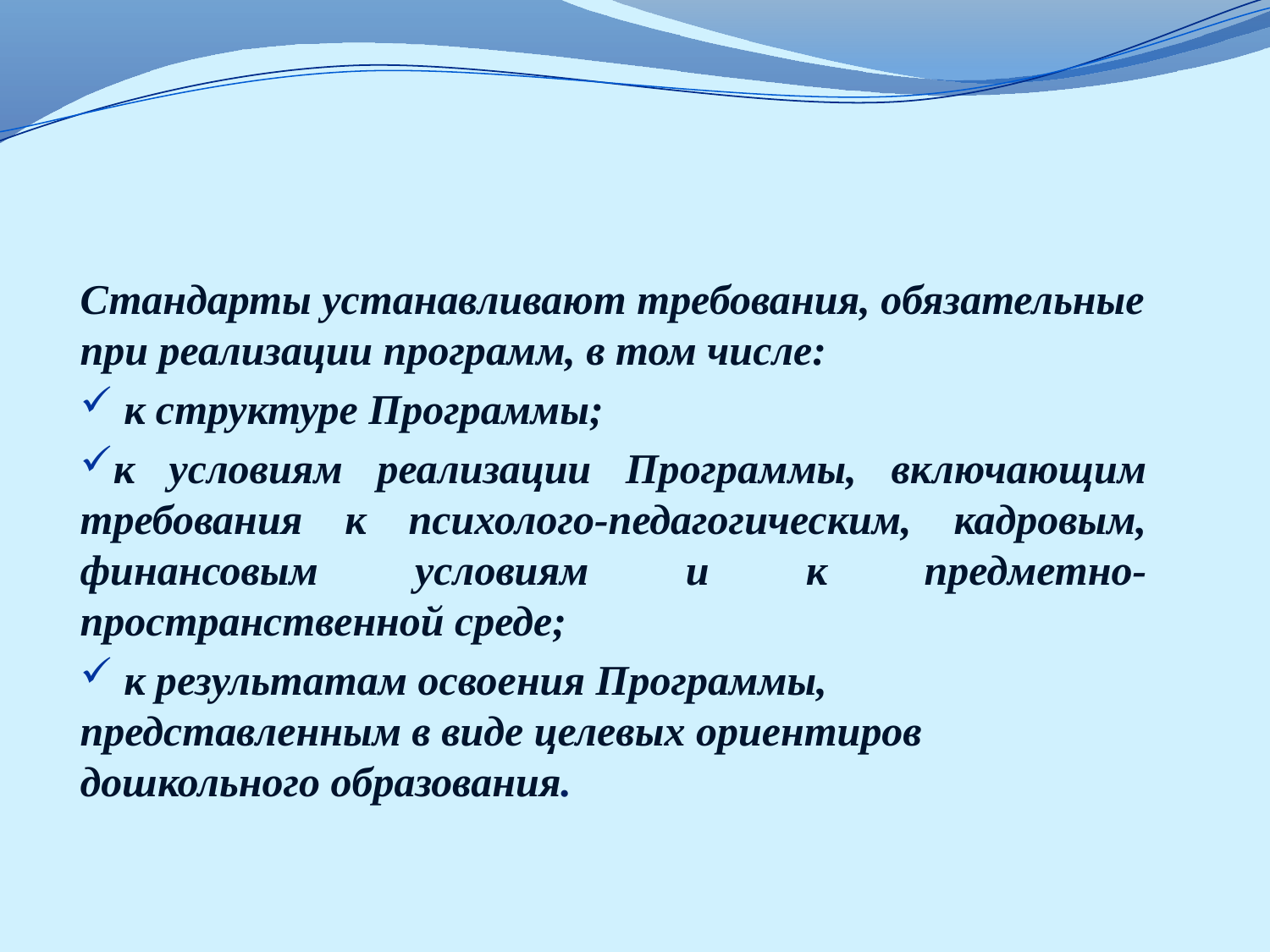

#
Стандарты устанавливают требования, обязательные при реализации программ, в том числе:
 к структуре Программы;
к условиям реализации Программы, включающим требования к психолого-педагогическим, кадровым, финансовым условиям и к предметно-пространственной среде;
 к результатам освоения Программы, представленным в виде целевых ориентиров дошкольного образования.